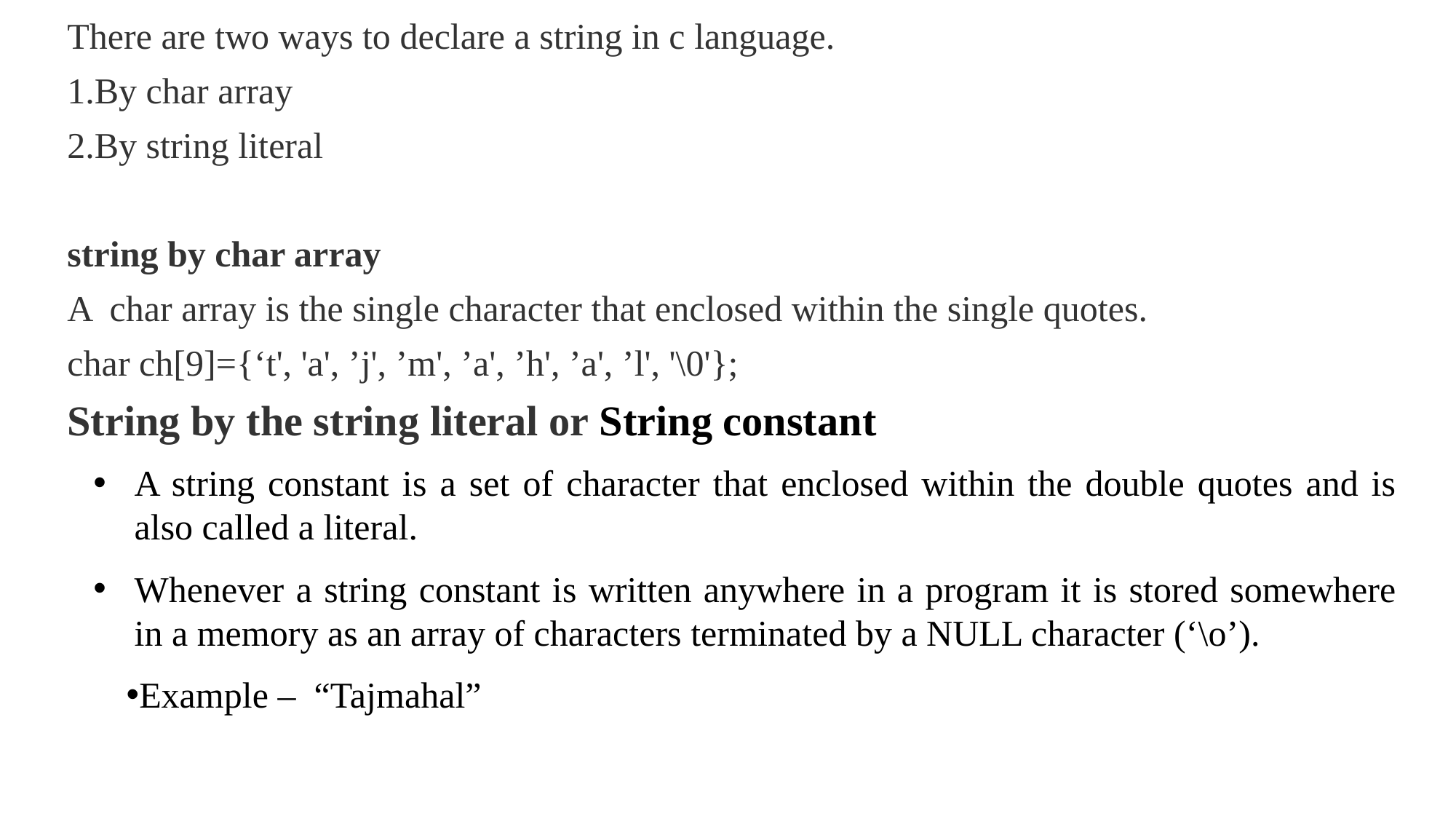

There are two ways to declare a string in c language.
By char array
By string literal

string by char array
A  char array is the single character that enclosed within the single quotes.
char ch[9]={‘t', 'a', ’j', ’m', ’a', ’h', ’a', ’l', '\0'};
String by the string literal or String constant
A string constant is a set of character that enclosed within the double quotes and is also called a literal.
Whenever a string constant is written anywhere in a program it is stored somewhere in a memory as an array of characters terminated by a NULL character (‘\o’).
Example –  “Tajmahal”